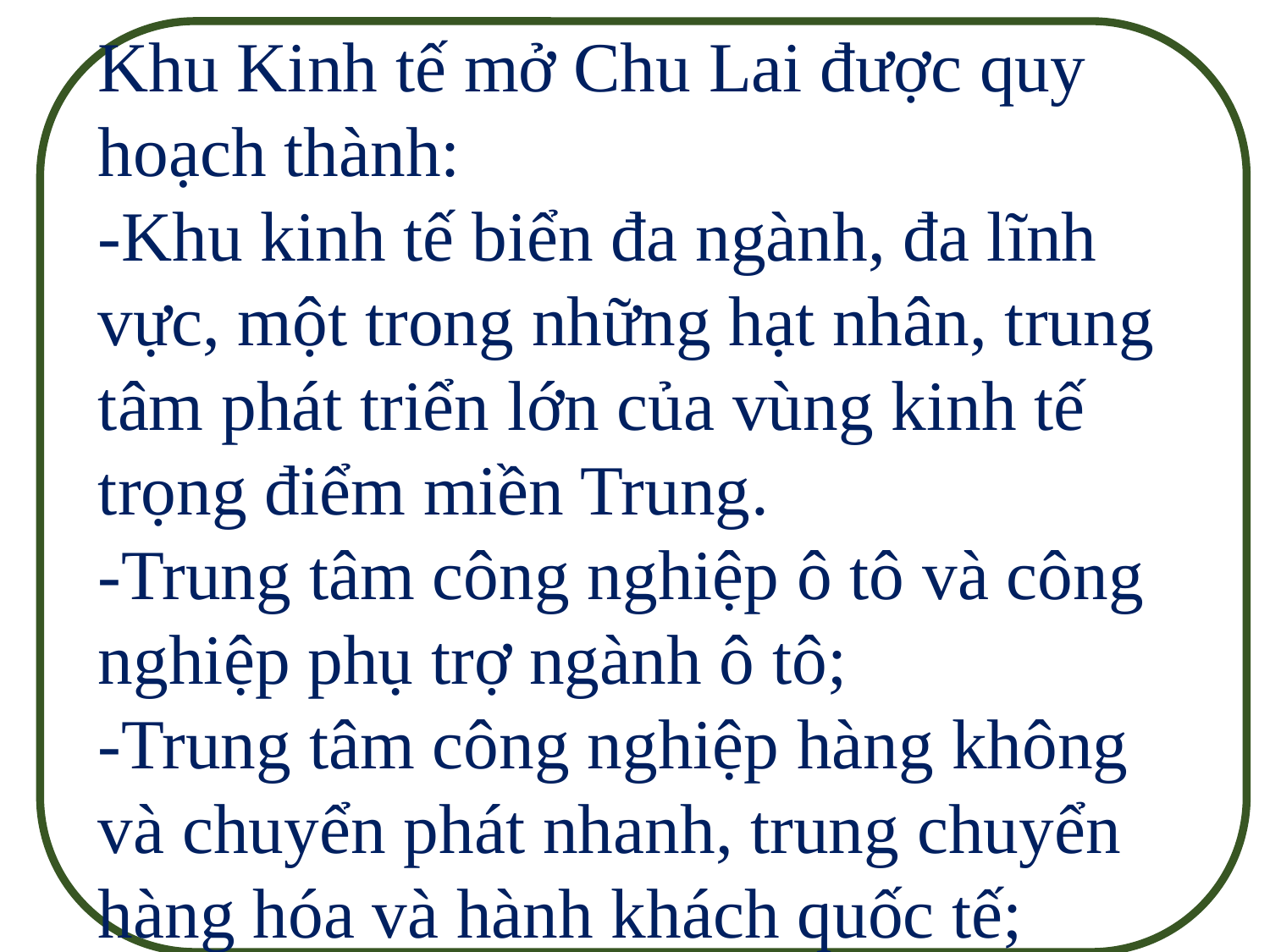

Khu Kinh tế mở Chu Lai được quy hoạch thành:
-Khu kinh tế biển đa ngành, đa lĩnh vực, một trong những hạt nhân, trung tâm phát triển lớn của vùng kinh tế trọng điểm miền Trung.
-Trung tâm công nghiệp ô tô và công nghiệp phụ trợ ngành ô tô;
-Trung tâm công nghiệp hàng không và chuyển phát nhanh, trung chuyển hàng hóa và hành khách quốc tế;